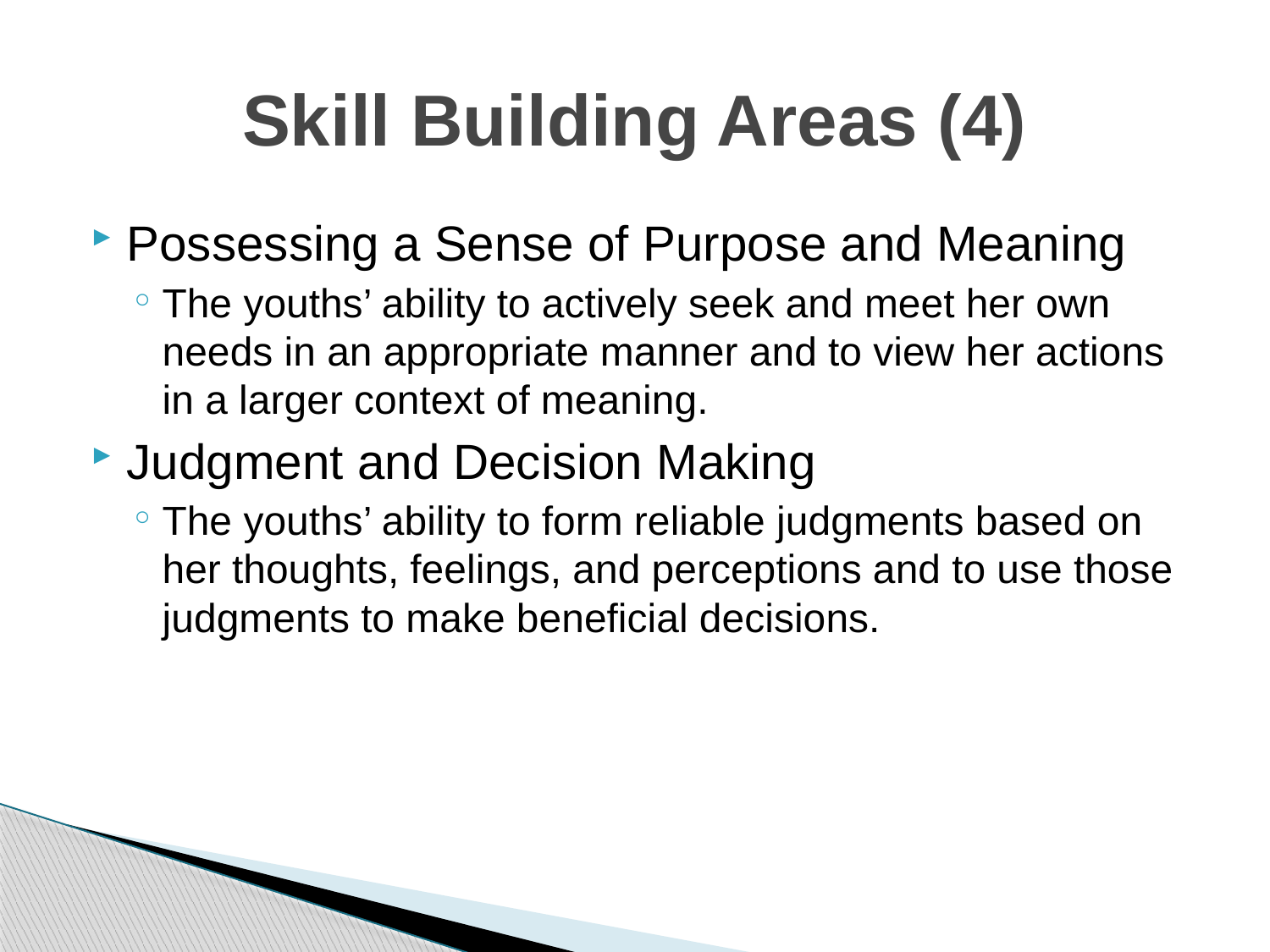

# Skill Building Areas (4)
Possessing a Sense of Purpose and Meaning
The youths’ ability to actively seek and meet her own needs in an appropriate manner and to view her actions in a larger context of meaning.
Judgment and Decision Making
The youths’ ability to form reliable judgments based on her thoughts, feelings, and perceptions and to use those judgments to make beneficial decisions.